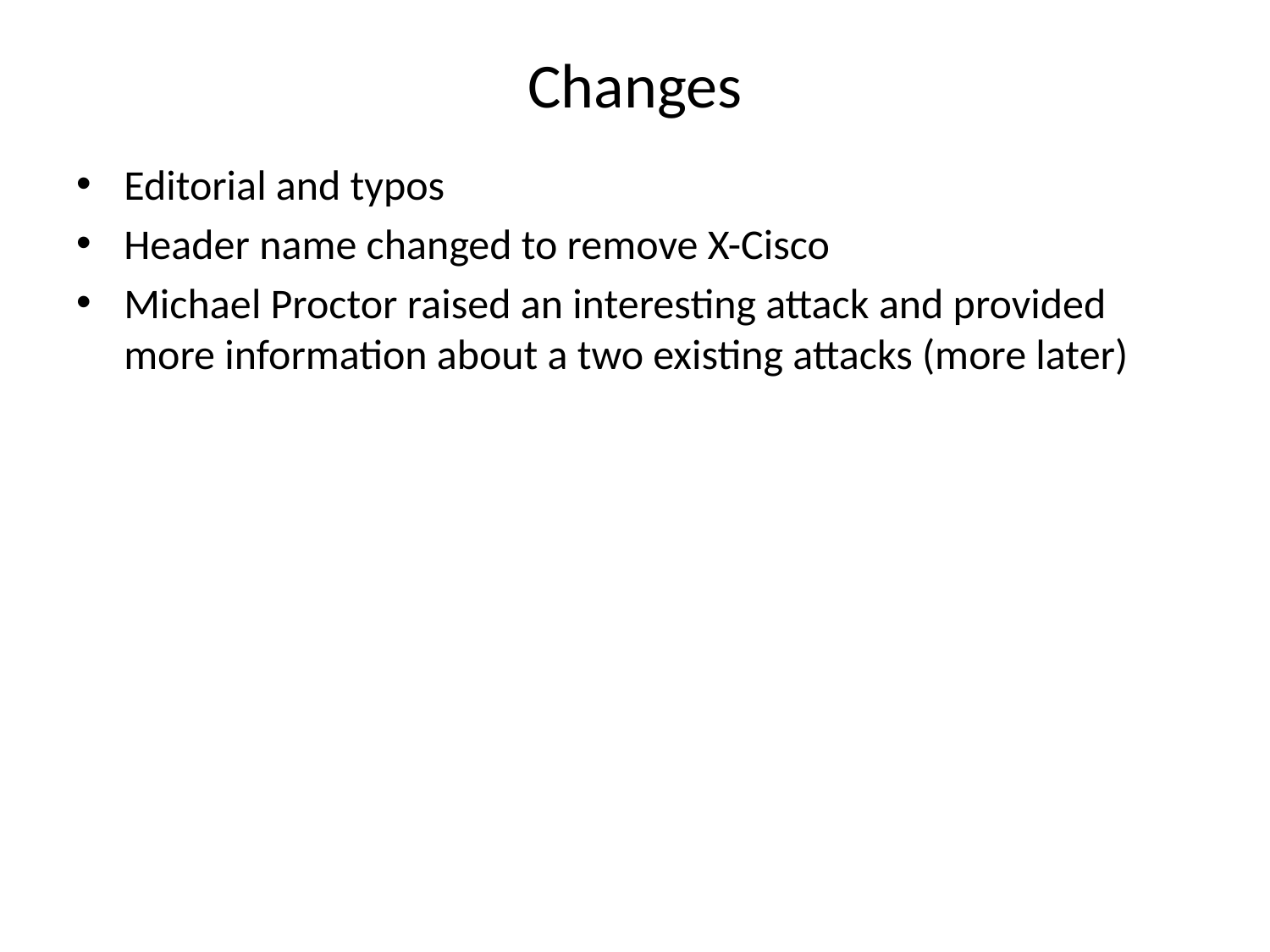

# Changes
Editorial and typos
Header name changed to remove X-Cisco
Michael Proctor raised an interesting attack and provided more information about a two existing attacks (more later)